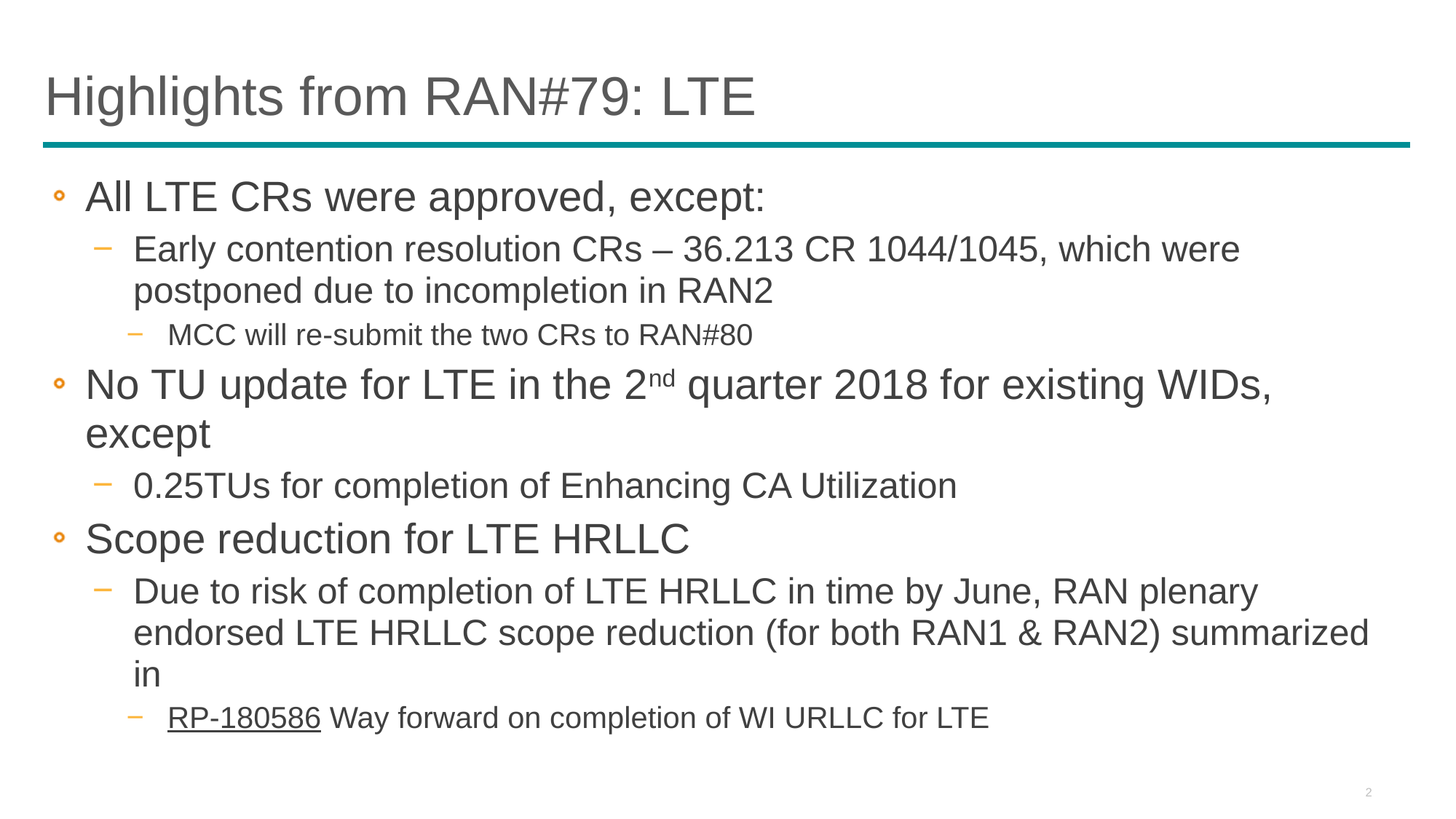

# Highlights from RAN#79: LTE
All LTE CRs were approved, except:
Early contention resolution CRs – 36.213 CR 1044/1045, which were postponed due to incompletion in RAN2
MCC will re-submit the two CRs to RAN#80
No TU update for LTE in the 2nd quarter 2018 for existing WIDs, except
0.25TUs for completion of Enhancing CA Utilization
Scope reduction for LTE HRLLC
Due to risk of completion of LTE HRLLC in time by June, RAN plenary endorsed LTE HRLLC scope reduction (for both RAN1 & RAN2) summarized in
RP‑180586 Way forward on completion of WI URLLC for LTE